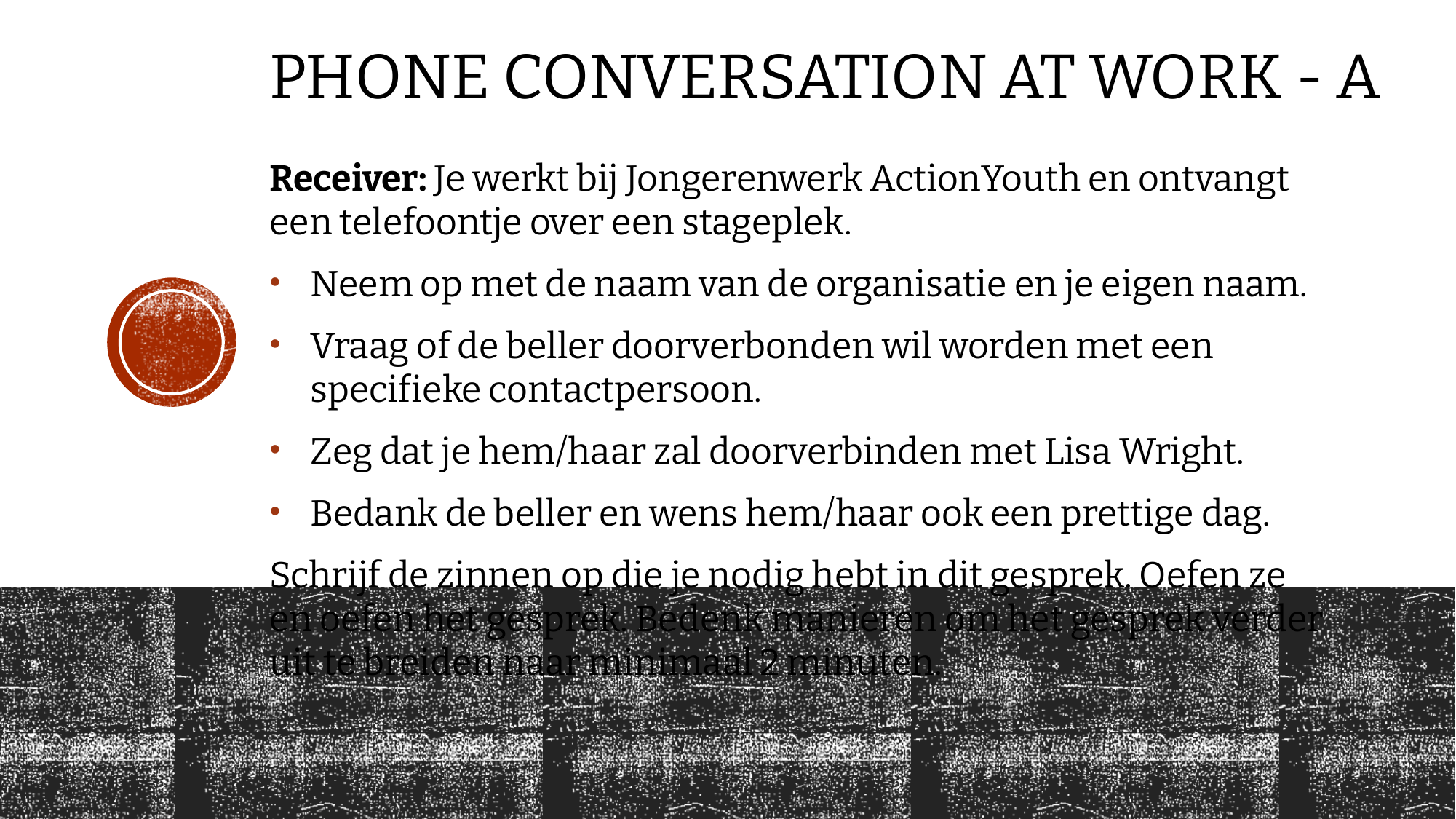

# Phone conversation at work - a
Receiver: Je werkt bij Jongerenwerk ActionYouth en ontvangt een telefoontje over een stageplek.
Neem op met de naam van de organisatie en je eigen naam.
Vraag of de beller doorverbonden wil worden met een specifieke contactpersoon.
Zeg dat je hem/haar zal doorverbinden met Lisa Wright.
Bedank de beller en wens hem/haar ook een prettige dag.
Schrijf de zinnen op die je nodig hebt in dit gesprek. Oefen ze en oefen het gesprek. Bedenk manieren om het gesprek verder uit te breiden naar minimaal 2 minuten.